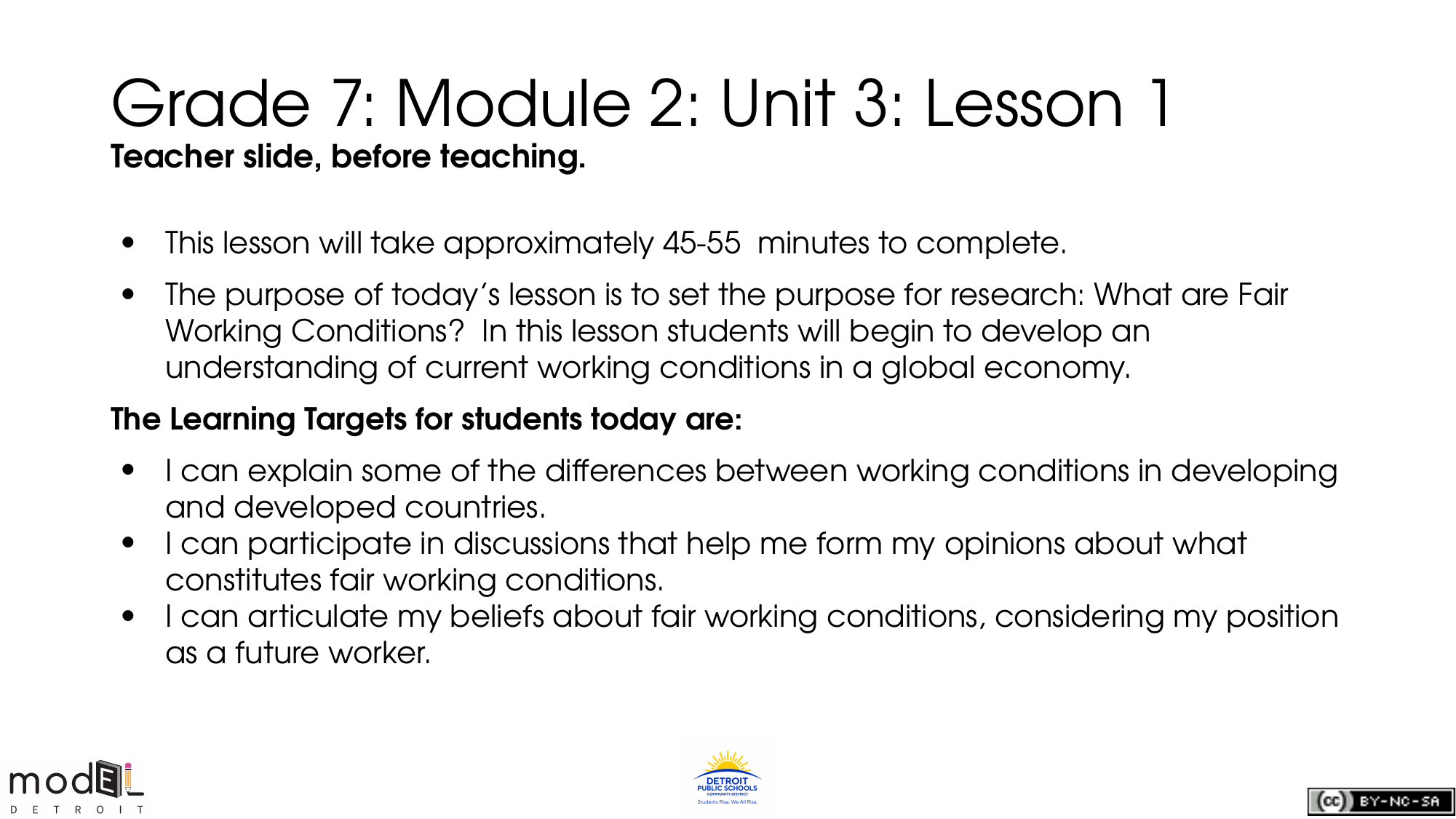

# Grade 7: Module 2: Unit 3: Lesson 1
Teacher slide, before teaching.
This lesson will take approximately 45-55  minutes to complete.
The purpose of today’s lesson is to set the purpose for research: What are Fair Working Conditions?  In this lesson students will begin to develop an understanding of current working conditions in a global economy.
The Learning Targets for students today are:
I can explain some of the differences between working conditions in developing and developed countries.
I can participate in discussions that help me form my opinions about what constitutes fair working conditions.
I can articulate my beliefs about fair working conditions, considering my position as a future worker.